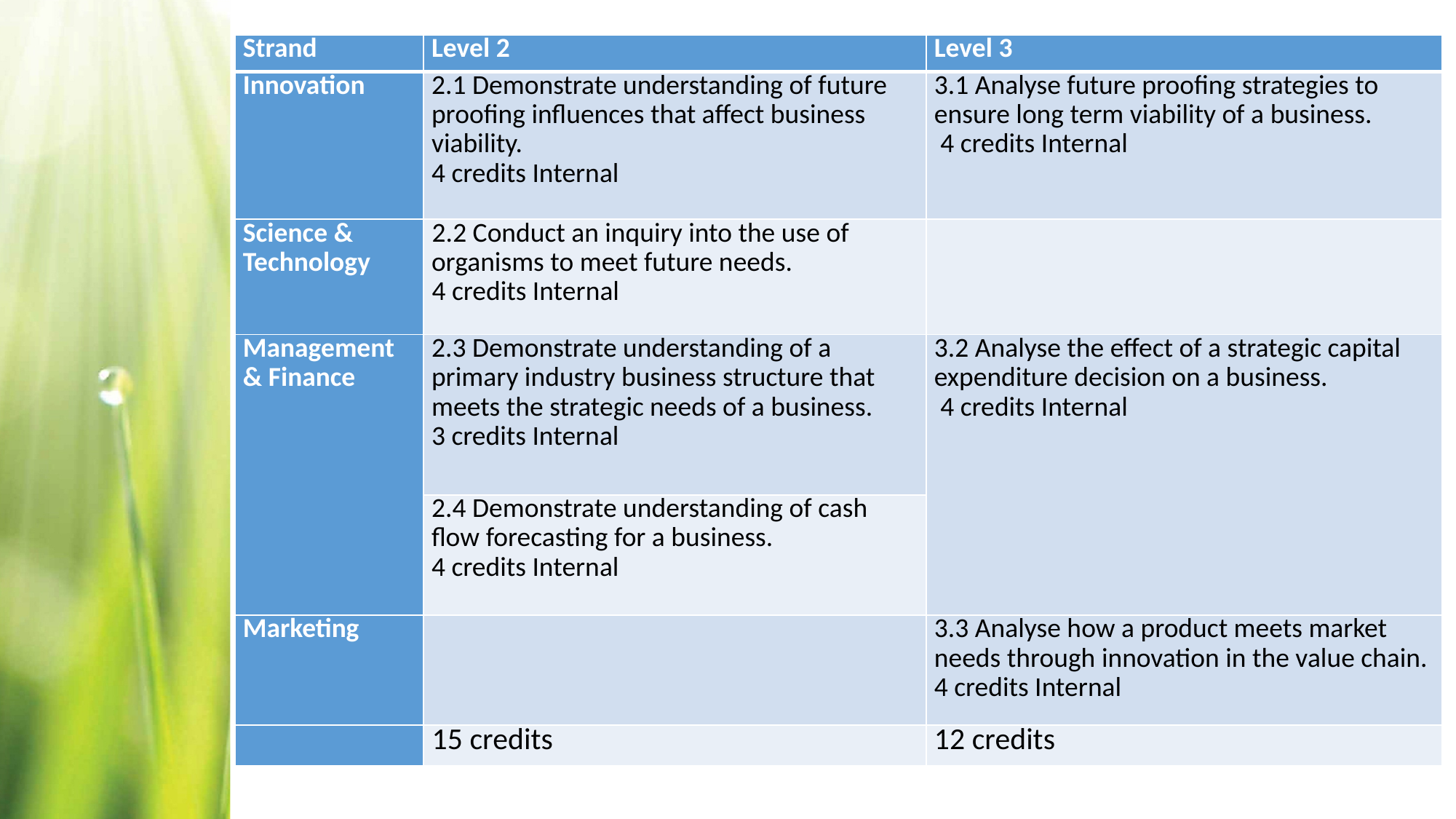

| Strand | Level 2 | Level 3 |
| --- | --- | --- |
| Innovation | 2.1 Demonstrate understanding of future proofing influences that affect business viability. 4 credits Internal | 3.1 Analyse future proofing strategies to ensure long term viability of a business.  4 credits Internal |
| Science & Technology | 2.2 Conduct an inquiry into the use of organisms to meet future needs. 4 credits Internal |  |
| Management & Finance | 2.3 Demonstrate understanding of a primary industry business structure that meets the strategic needs of a business. 3 credits Internal | 3.2 Analyse the effect of a strategic capital expenditure decision on a business.  4 credits Internal |
|  | 2.4 Demonstrate understanding of cash flow forecasting for a business. 4 credits Internal |  |
| Marketing |  | 3.3 Analyse how a product meets market needs through innovation in the value chain. 4 credits Internal |
|  | 15 credits | 12 credits |